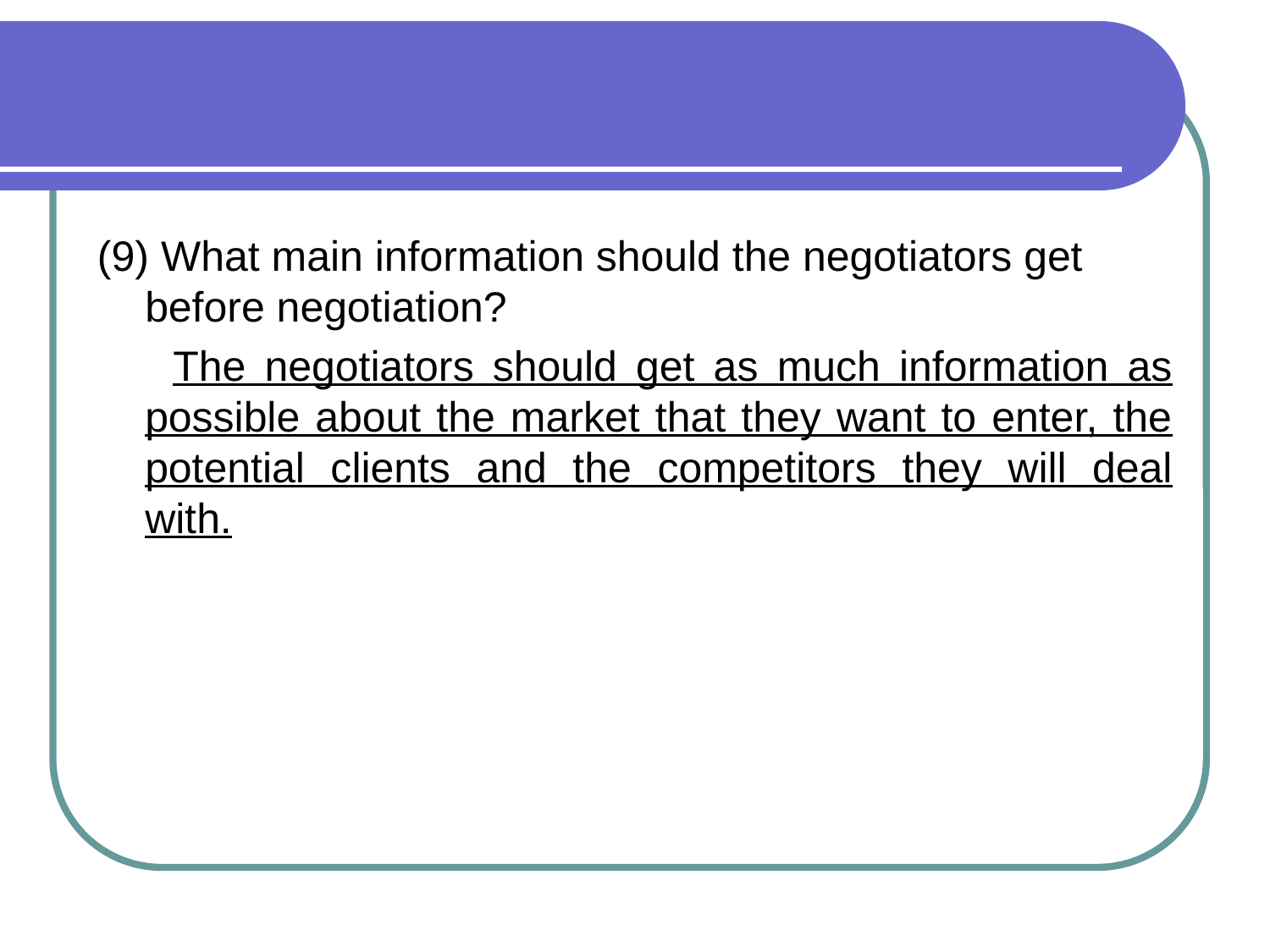

#
(9) What main information should the negotiators get before negotiation?
    The negotiators should get as much information as possible about the market that they want to enter, the potential clients and the competitors they will deal with.